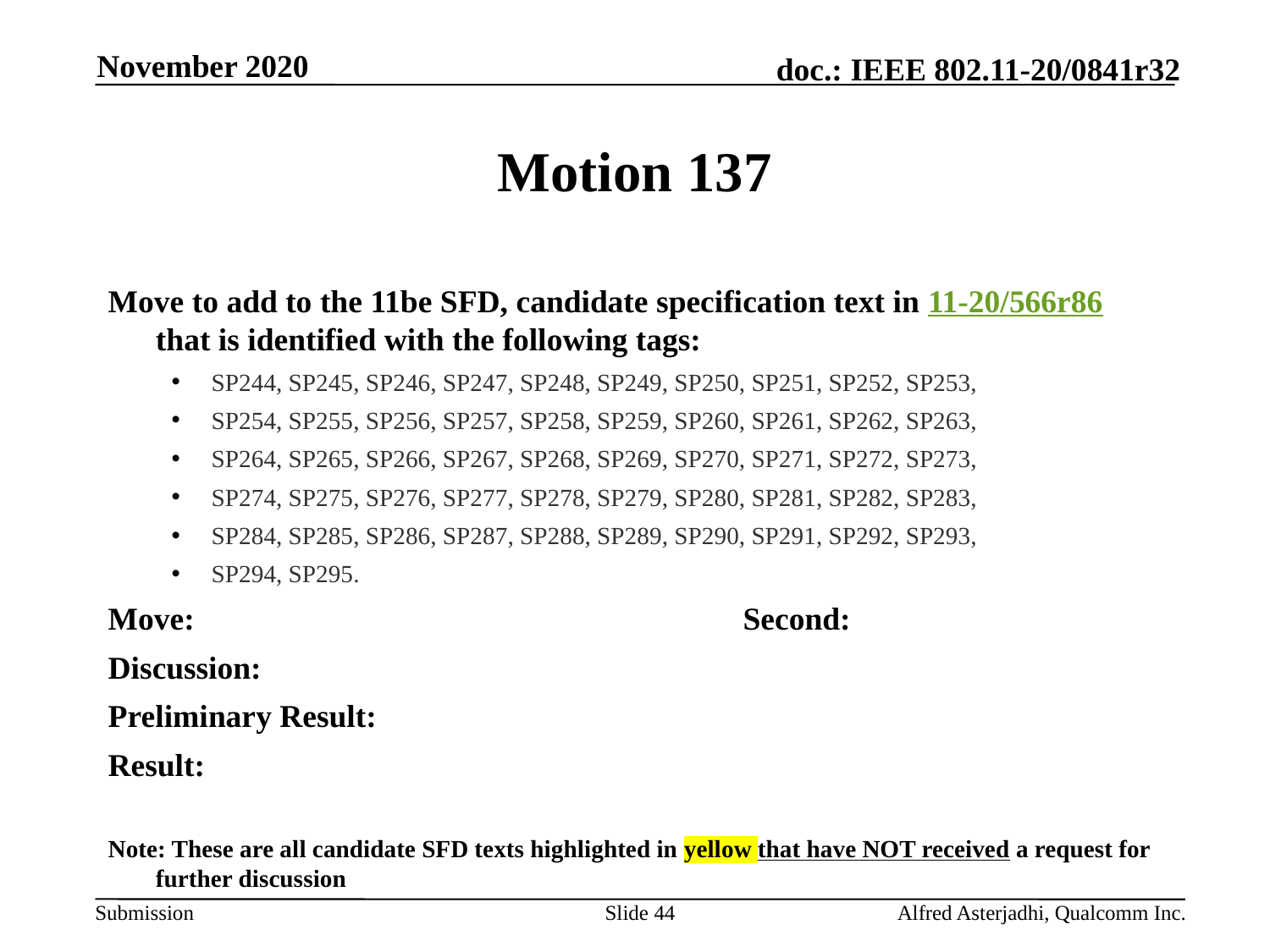

November 2020
# Motion 137
Move to add to the 11be SFD, candidate specification text in 11-20/566r86 that is identified with the following tags:
SP244, SP245, SP246, SP247, SP248, SP249, SP250, SP251, SP252, SP253,
SP254, SP255, SP256, SP257, SP258, SP259, SP260, SP261, SP262, SP263,
SP264, SP265, SP266, SP267, SP268, SP269, SP270, SP271, SP272, SP273,
SP274, SP275, SP276, SP277, SP278, SP279, SP280, SP281, SP282, SP283,
SP284, SP285, SP286, SP287, SP288, SP289, SP290, SP291, SP292, SP293,
SP294, SP295.
Move:					Second:
Discussion:
Preliminary Result:
Result:

Note: These are all candidate SFD texts highlighted in yellow that have NOT received a request for further discussion

Slide 44
Alfred Asterjadhi, Qualcomm Inc.